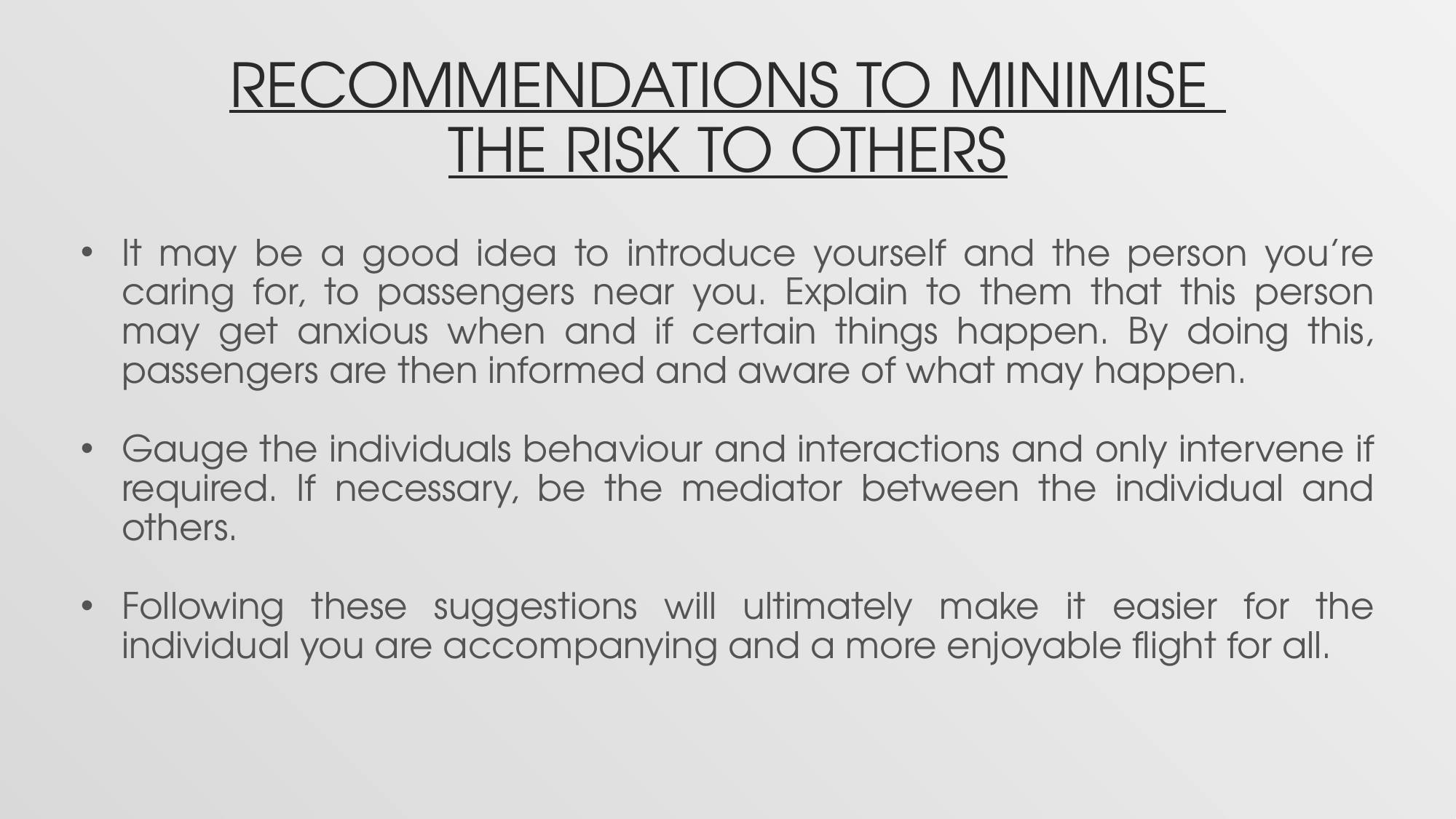

# Recommendations to minimise the risk to others
It may be a good idea to introduce yourself and the person you’re caring for, to passengers near you. Explain to them that this person may get anxious when and if certain things happen. By doing this, passengers are then informed and aware of what may happen.

Gauge the individuals behaviour and interactions and only intervene if required. If necessary, be the mediator between the individual and others.

Following these suggestions will ultimately make it easier for the individual you are accompanying and a more enjoyable flight for all.